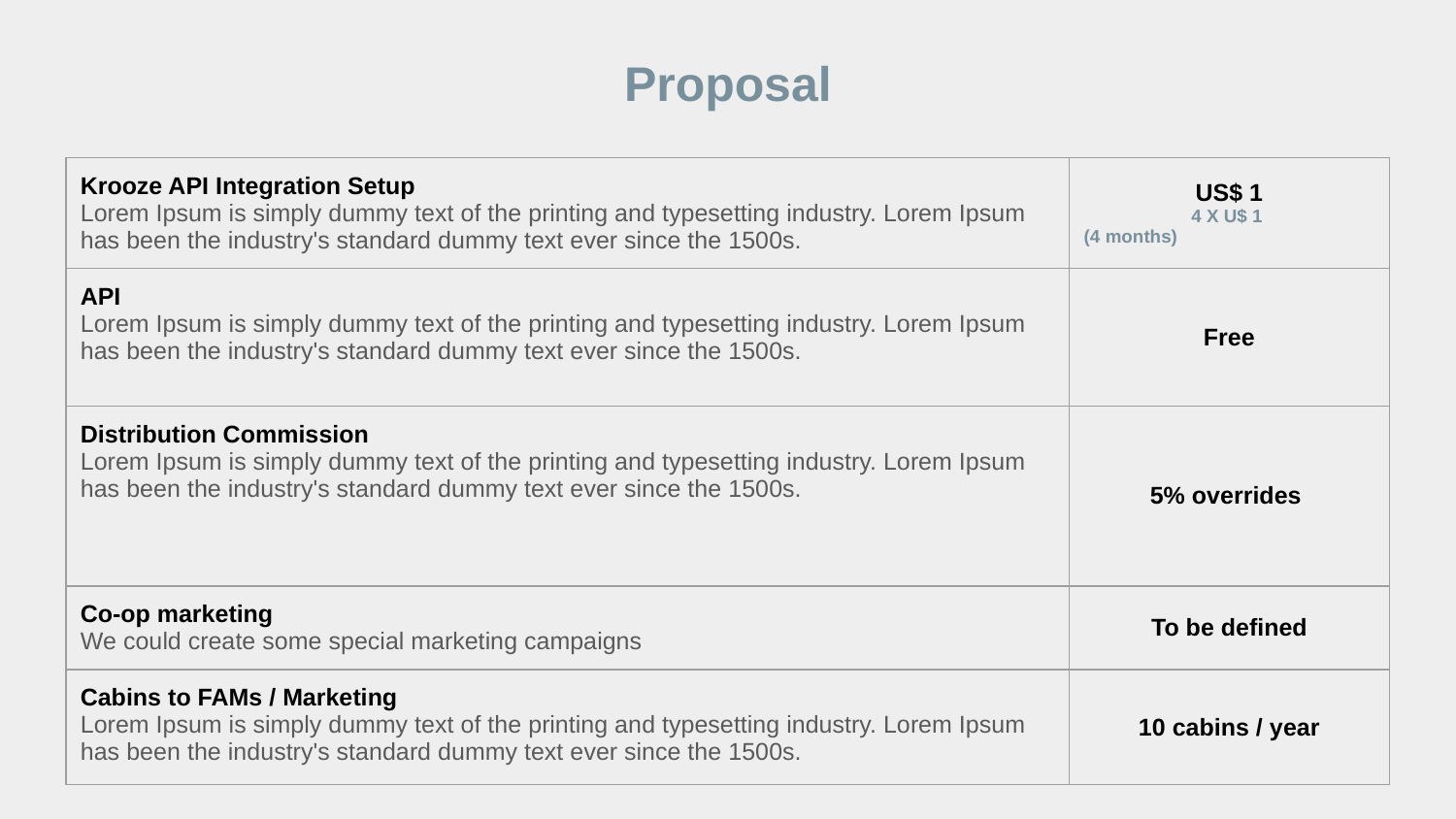

Proposal
| Krooze API Integration Setup Lorem Ipsum is simply dummy text of the printing and typesetting industry. Lorem Ipsum has been the industry's standard dummy text ever since the 1500s. | US$ 1 4 X U$ 1 (4 months) |
| --- | --- |
| API Lorem Ipsum is simply dummy text of the printing and typesetting industry. Lorem Ipsum has been the industry's standard dummy text ever since the 1500s. | Free |
| Distribution Commission Lorem Ipsum is simply dummy text of the printing and typesetting industry. Lorem Ipsum has been the industry's standard dummy text ever since the 1500s. | 5% overrides |
| Co-op marketing We could create some special marketing campaigns | To be defined |
| Cabins to FAMs / Marketing Lorem Ipsum is simply dummy text of the printing and typesetting industry. Lorem Ipsum has been the industry's standard dummy text ever since the 1500s. | 10 cabins / year |